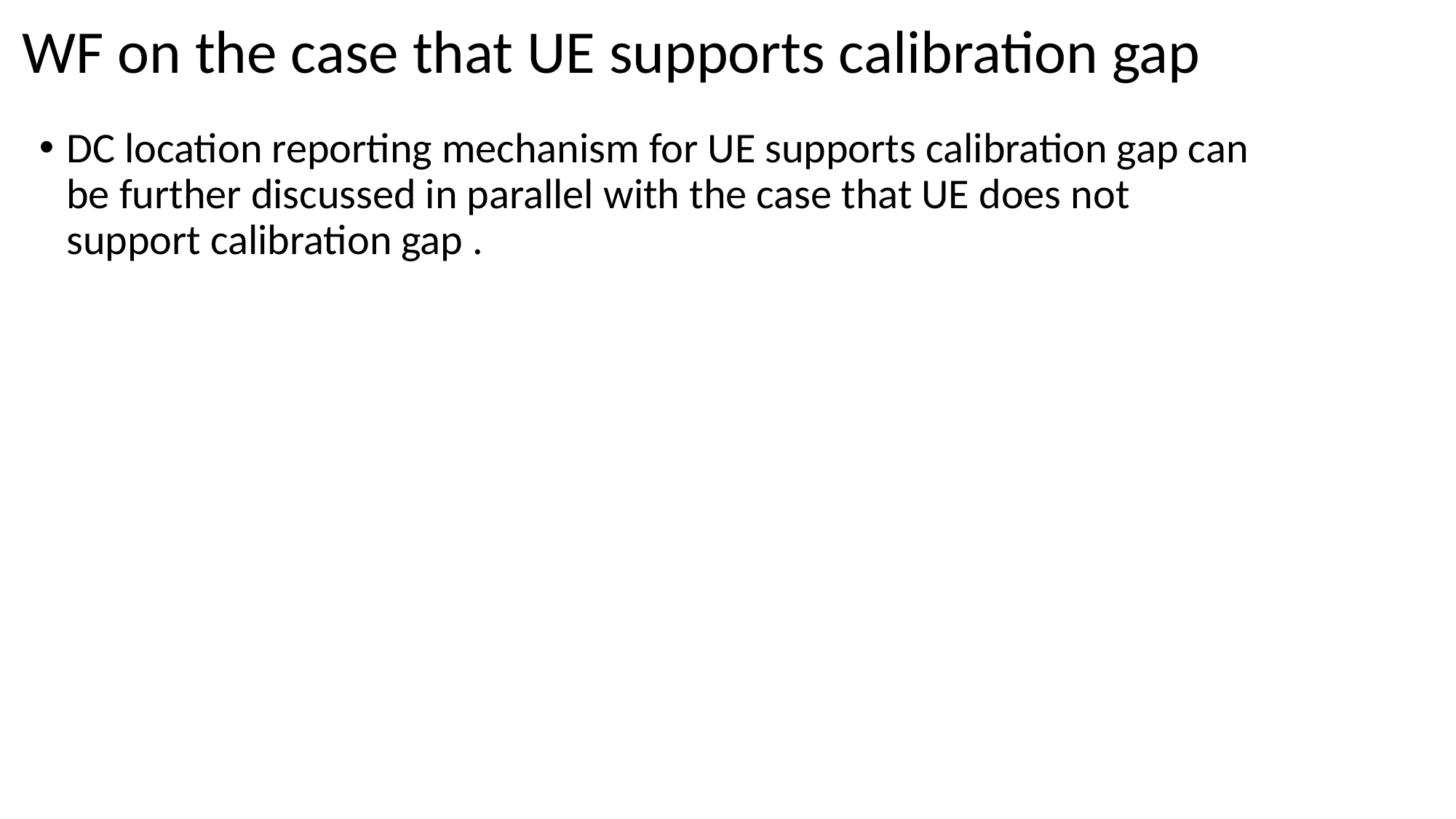

# WF on the case that UE supports calibration gap
DC location reporting mechanism for UE supports calibration gap can be further discussed in parallel with the case that UE does not support calibration gap .